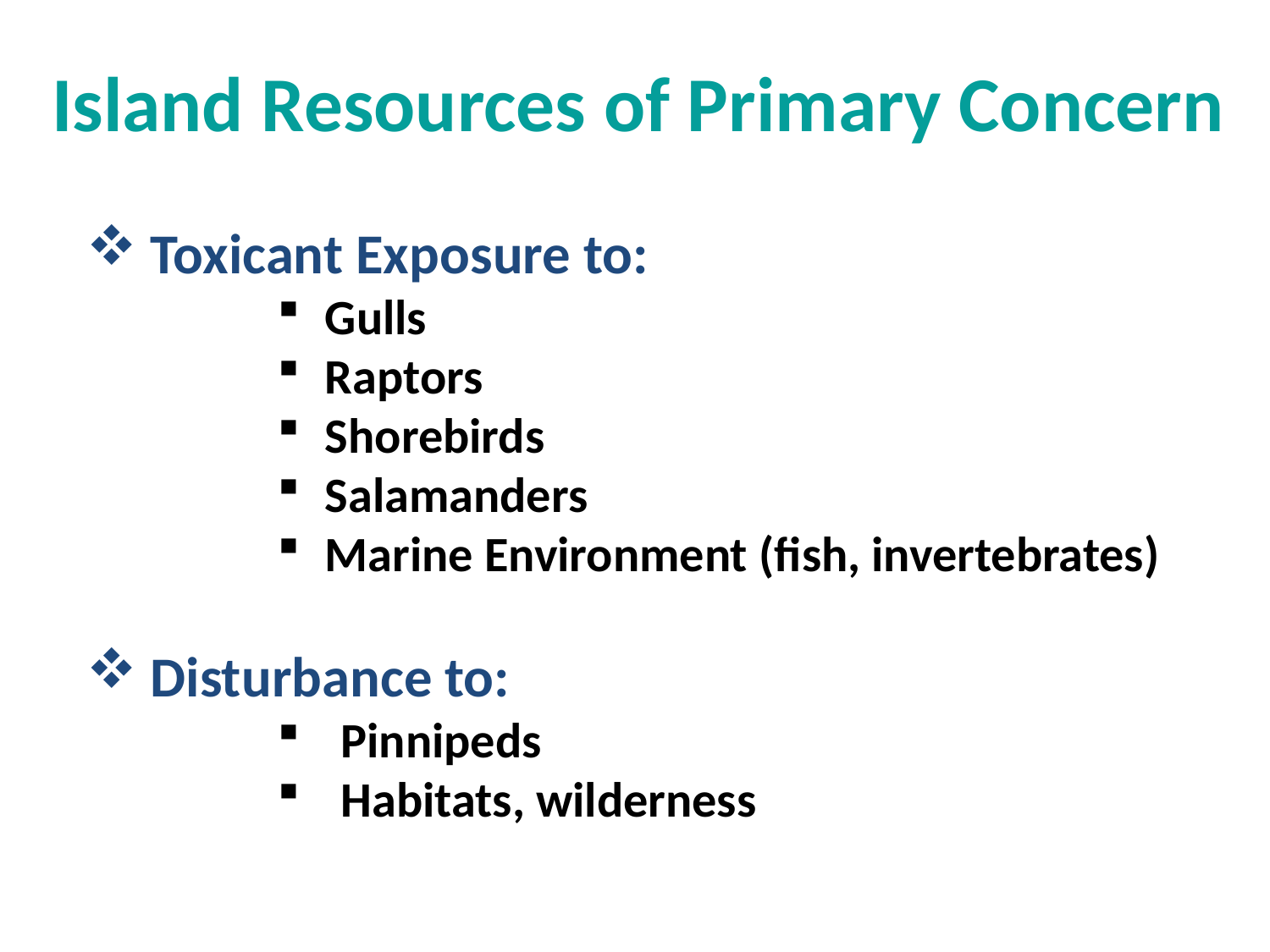

# Island Resources of Primary Concern
Toxicant Exposure to:
Gulls
Raptors
Shorebirds
Salamanders
Marine Environment (fish, invertebrates)

Disturbance to:
Pinnipeds
Habitats, wilderness